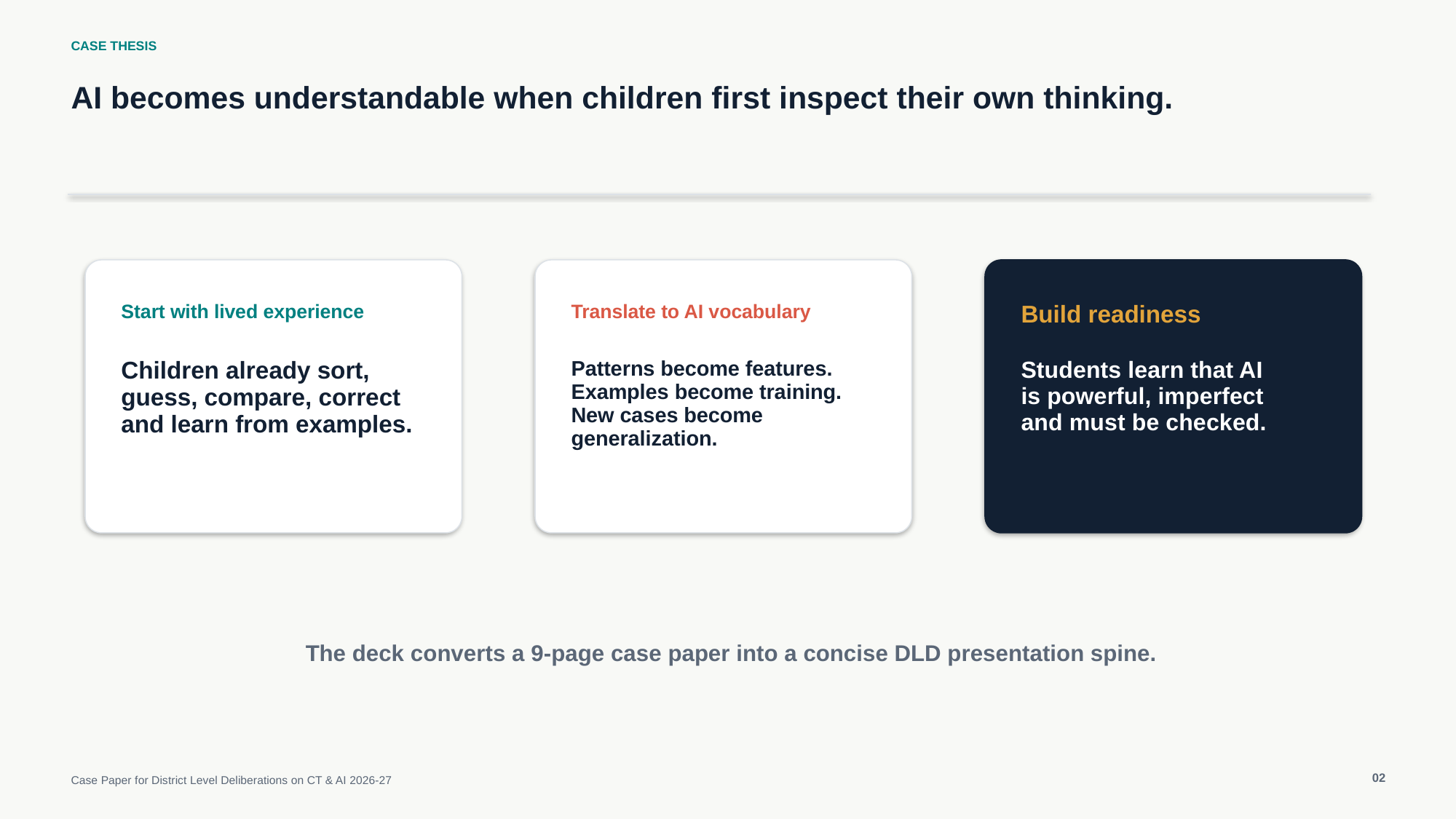

CASE THESIS
AI becomes understandable when children first inspect their own thinking.

Start with lived experience
Translate to AI vocabulary
Build readiness
Children already sort, guess, compare, correct and learn from examples.
Patterns become features. Examples become training. New cases become generalization.
Students learn that AI is powerful, imperfect and must be checked.
The deck converts a 9-page case paper into a concise DLD presentation spine.
02
Case Paper for District Level Deliberations on CT & AI 2026-27